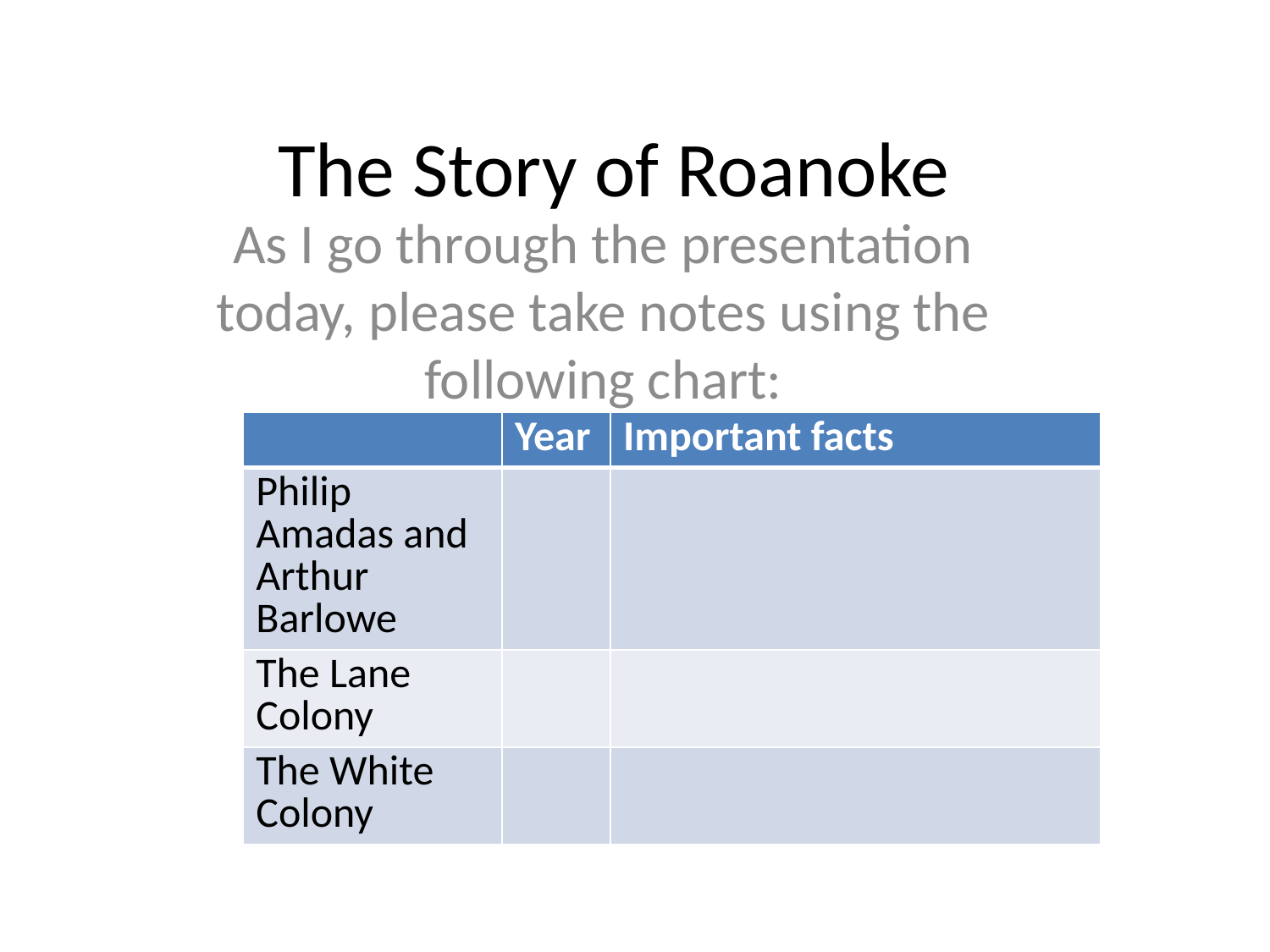

# The Story of Roanoke
As I go through the presentation today, please take notes using the following chart:

|  | Year | Important facts |
| --- | --- | --- |
| Philip Amadas and Arthur Barlowe |  |  |
| The Lane Colony |  |  |
| The White Colony |  |  |